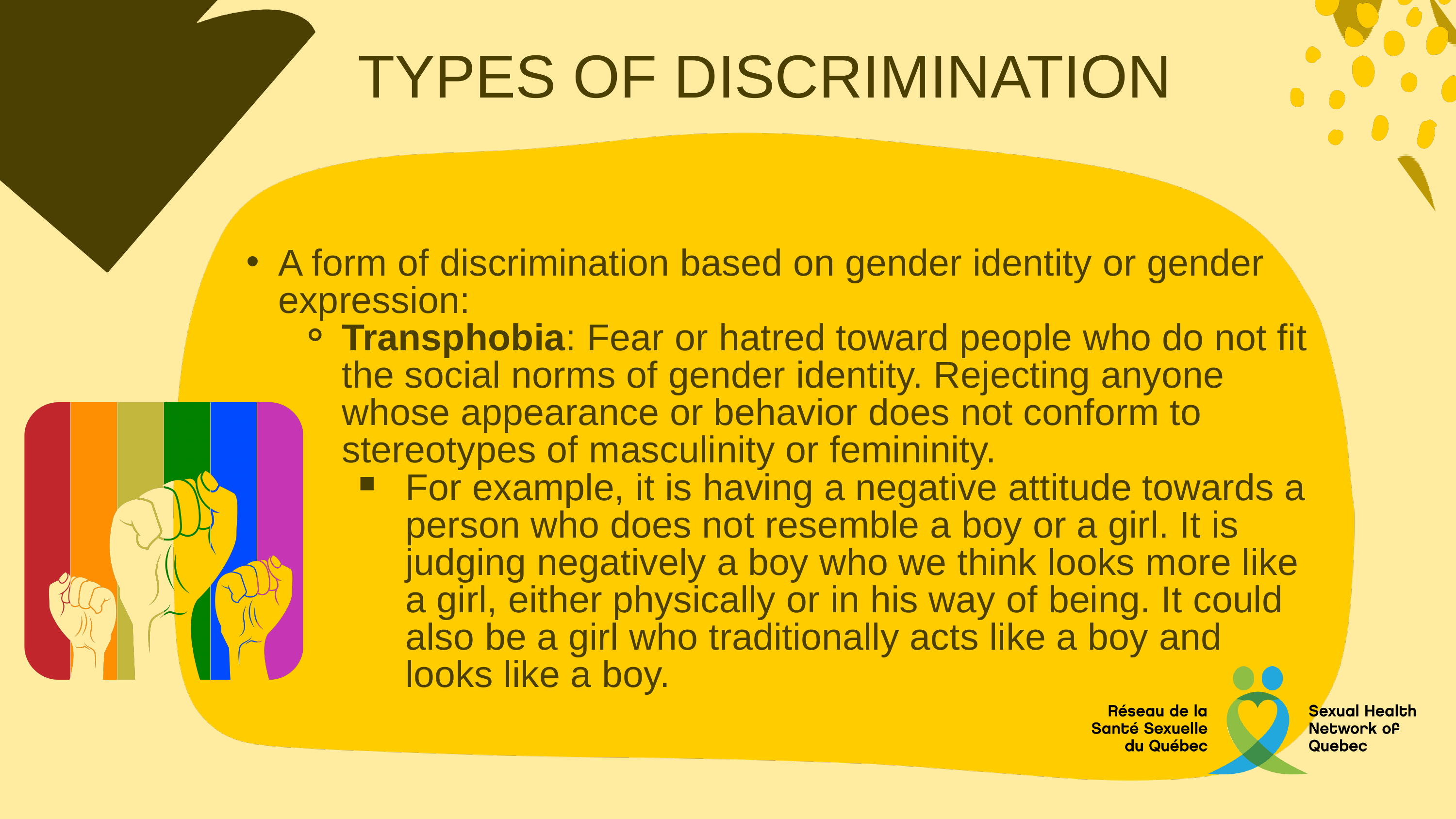

TYPES OF DISCRIMINATION

A form of discrimination based on gender identity or gender expression:
Transphobia: Fear or hatred toward people who do not fit the social norms of gender identity. Rejecting anyone whose appearance or behavior does not conform to stereotypes of masculinity or femininity.
For example, it is having a negative attitude towards a person who does not resemble a boy or a girl. It is judging negatively a boy who we think looks more like a girl, either physically or in his way of being. It could also be a girl who traditionally acts like a boy and looks like a boy.